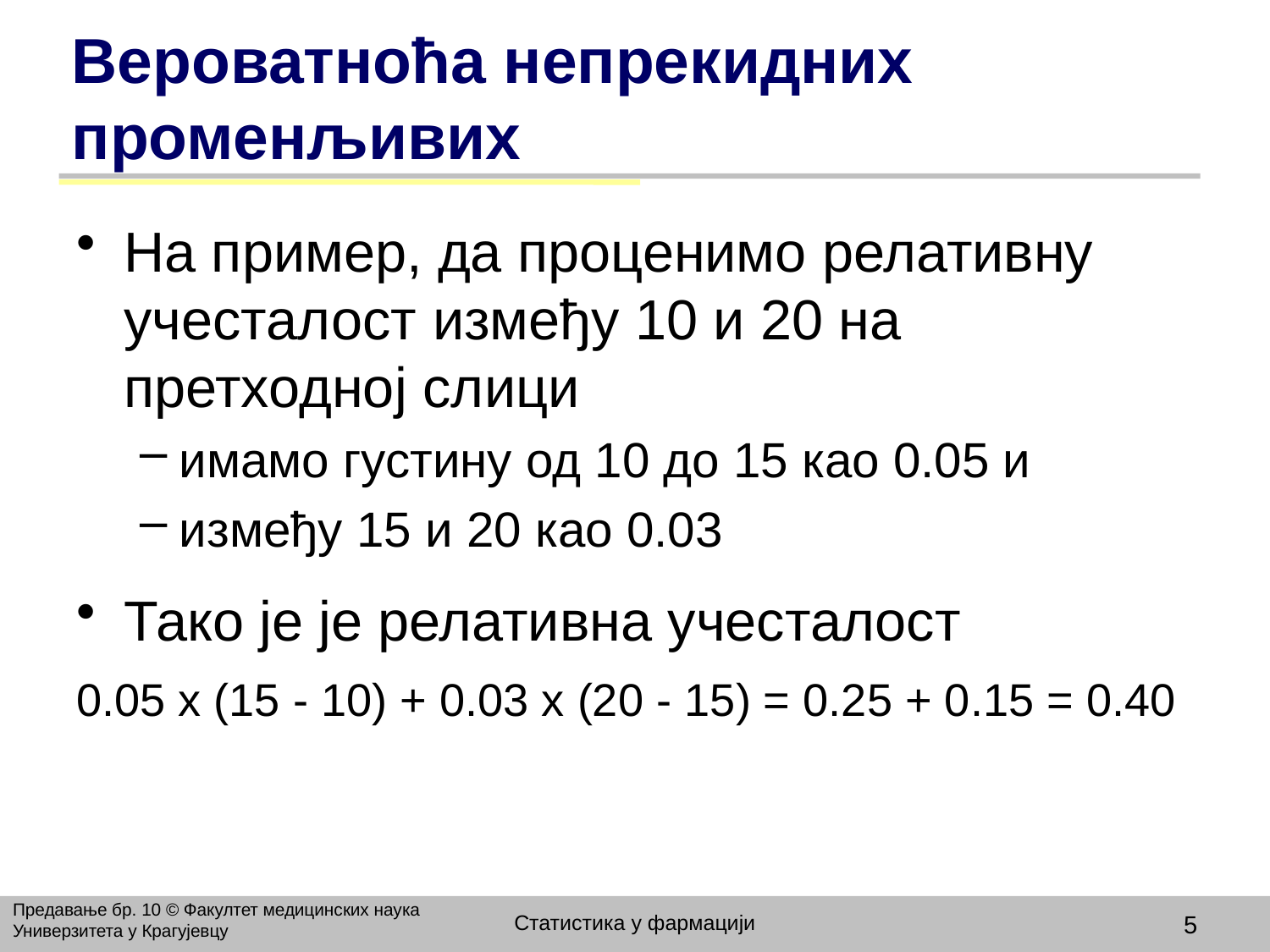

# Вероватноћа непрекидних променљивих
На пример, да проценимо релативну учесталост између 10 и 20 на претходној слици
имамо густину од 10 до 15 као 0.05 и
између 15 и 20 као 0.03
Тако је је релативна учесталост
0.05 x (15 - 10) + 0.03 x (20 - 15) = 0.25 + 0.15 = 0.40
Предавање бр. 10 © Факултет медицинских наука Универзитета у Крагујевцу
Статистика у фармацији
5